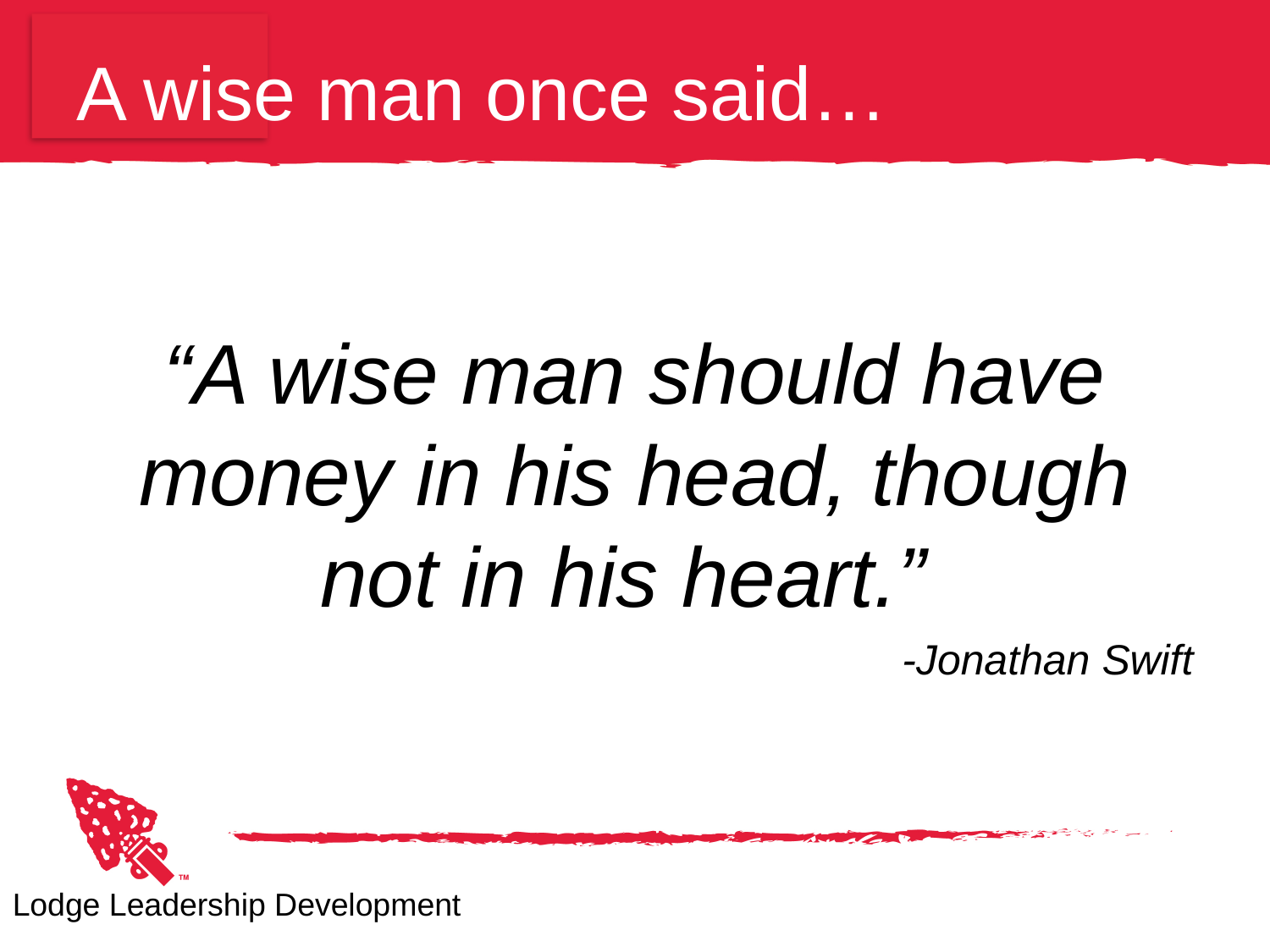

# A wise man once said…
“A wise man should have money in his head, though not in his heart.”
-Jonathan Swift
Lodge Leadership Development